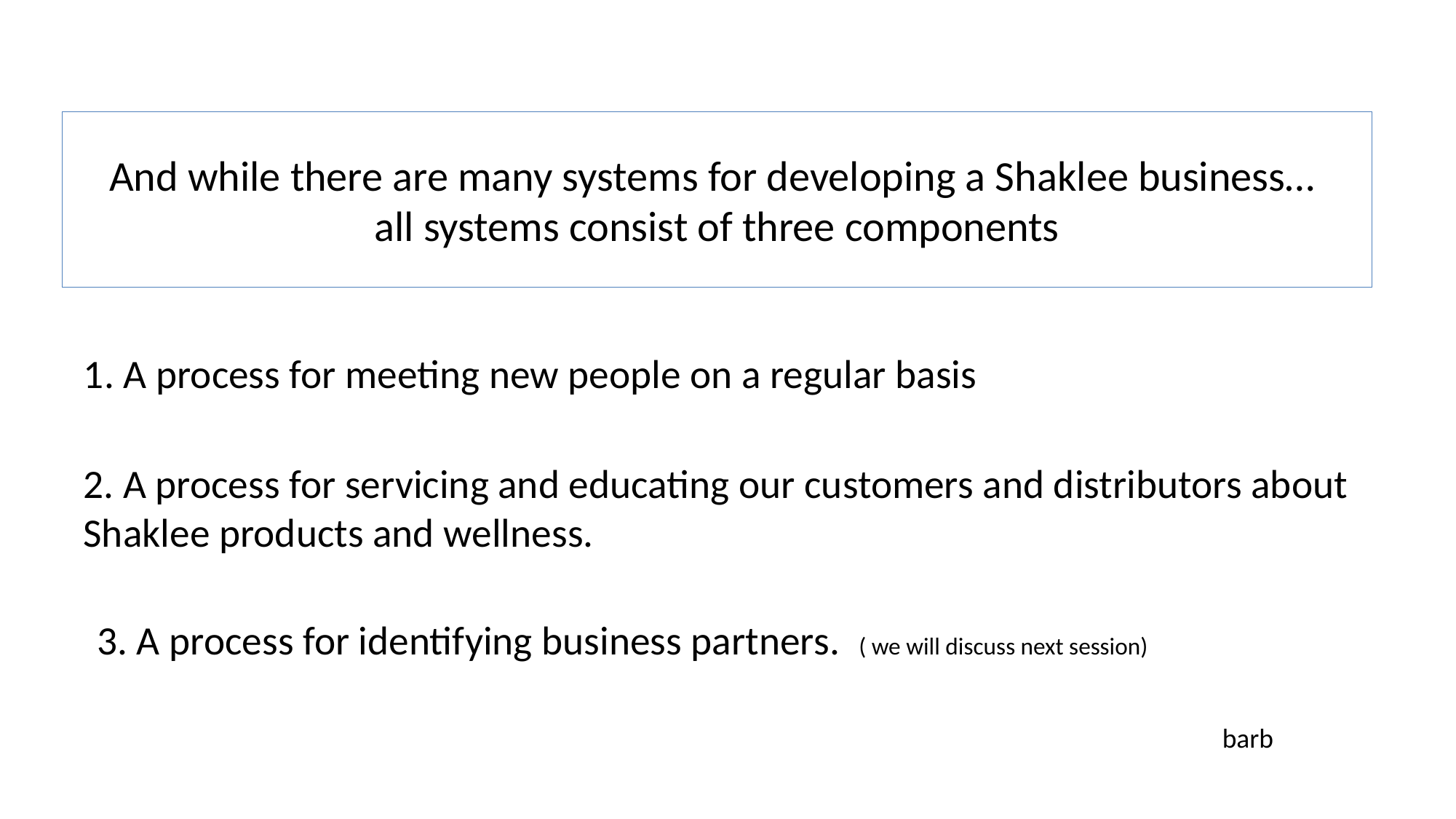

# And while there are many systems for developing a Shaklee business… all systems consist of three components
1. A process for meeting new people on a regular basis
2. A process for servicing and educating our customers and distributors about Shaklee products and wellness.
3. A process for identifying business partners.  ( we will discuss next session)
barb